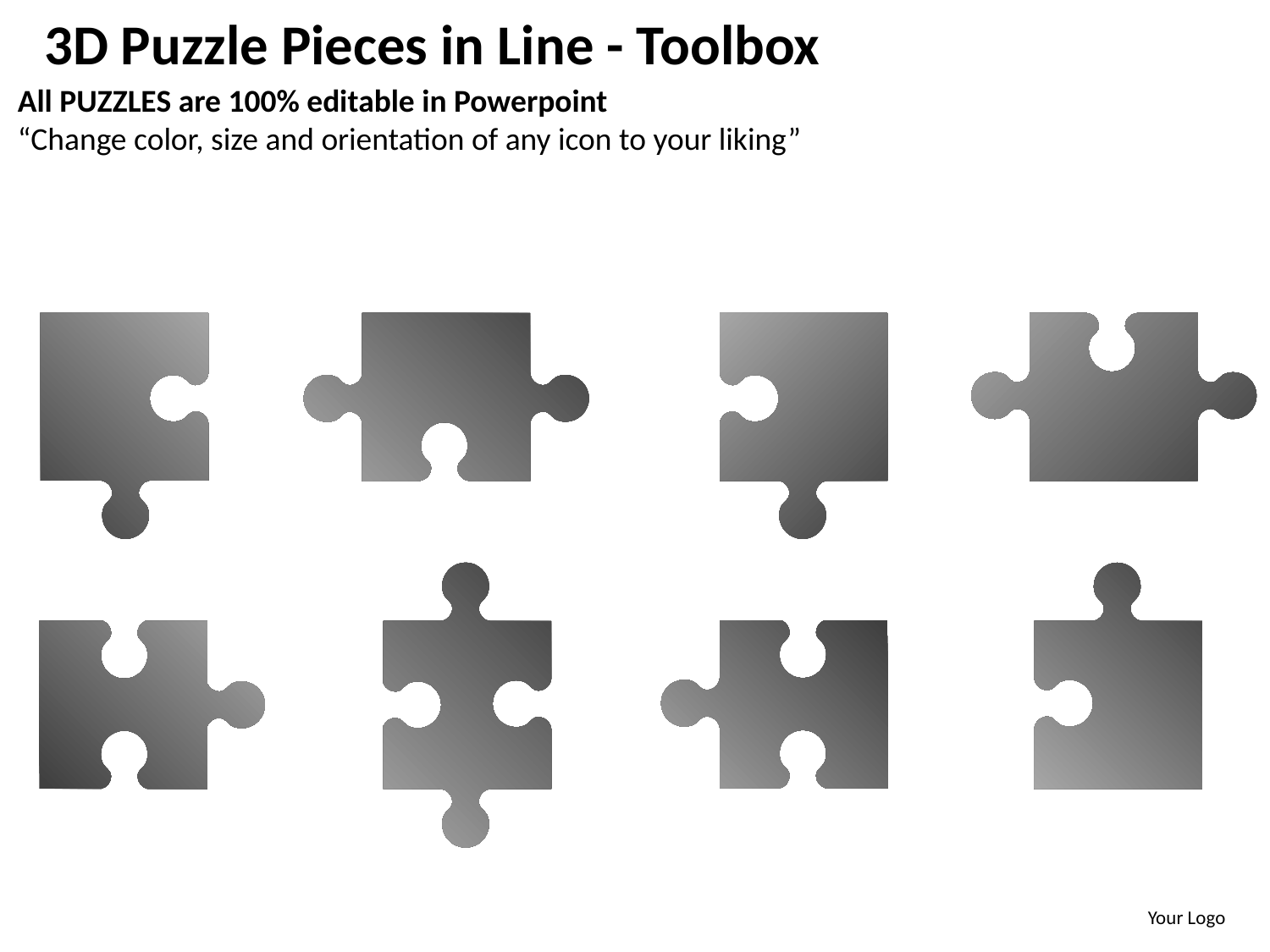

3D Puzzle Pieces in Line - Toolbox
All PUZZLES are 100% editable in Powerpoint
“Change color, size and orientation of any icon to your liking”

Your Logo